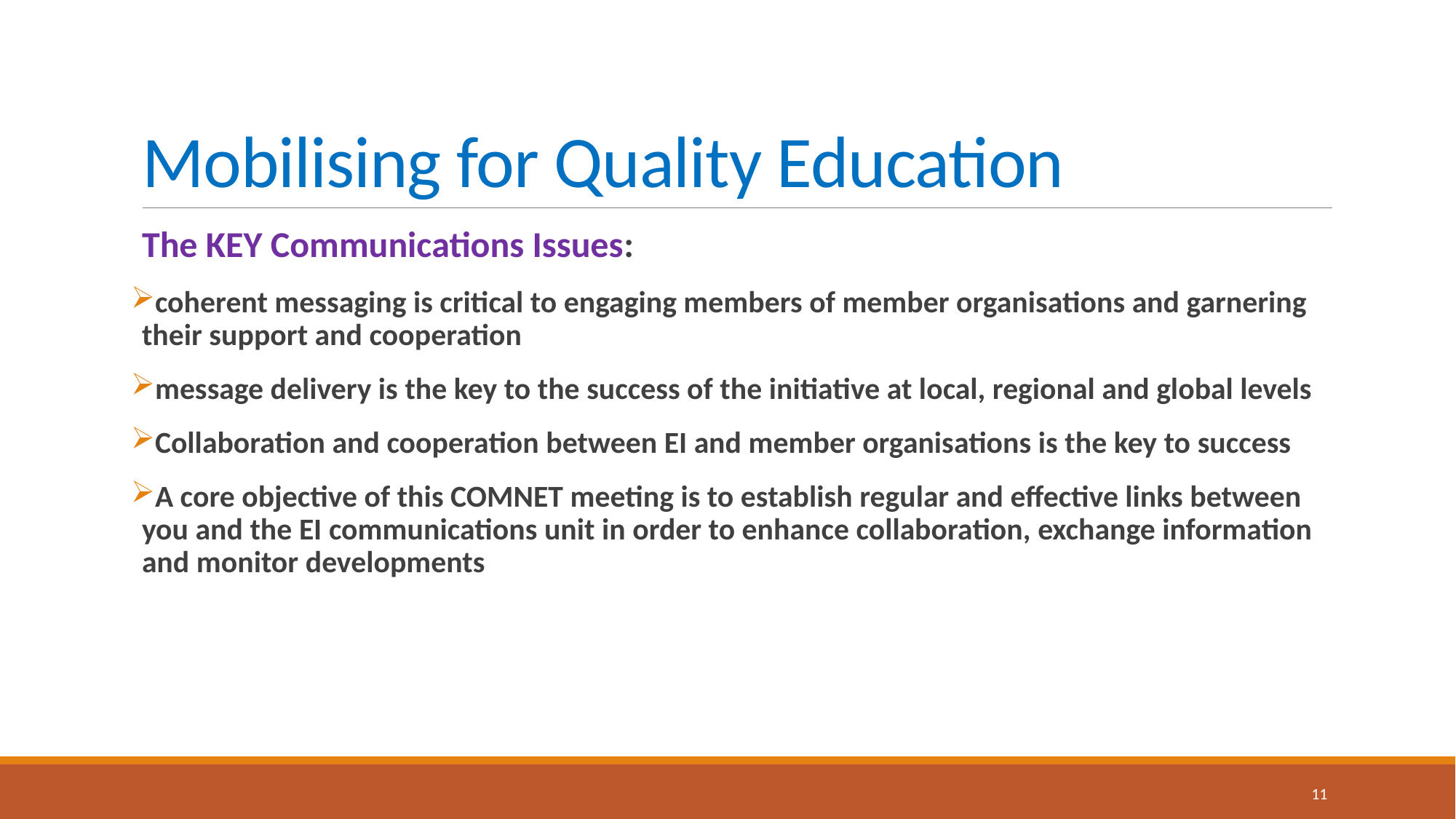

# Mobilising for Quality Education
The KEY Communications Issues:
coherent messaging is critical to engaging members of member organisations and garnering their support and cooperation
message delivery is the key to the success of the initiative at local, regional and global levels
Collaboration and cooperation between EI and member organisations is the key to success
A core objective of this COMNET meeting is to establish regular and effective links between you and the EI communications unit in order to enhance collaboration, exchange information and monitor developments

11